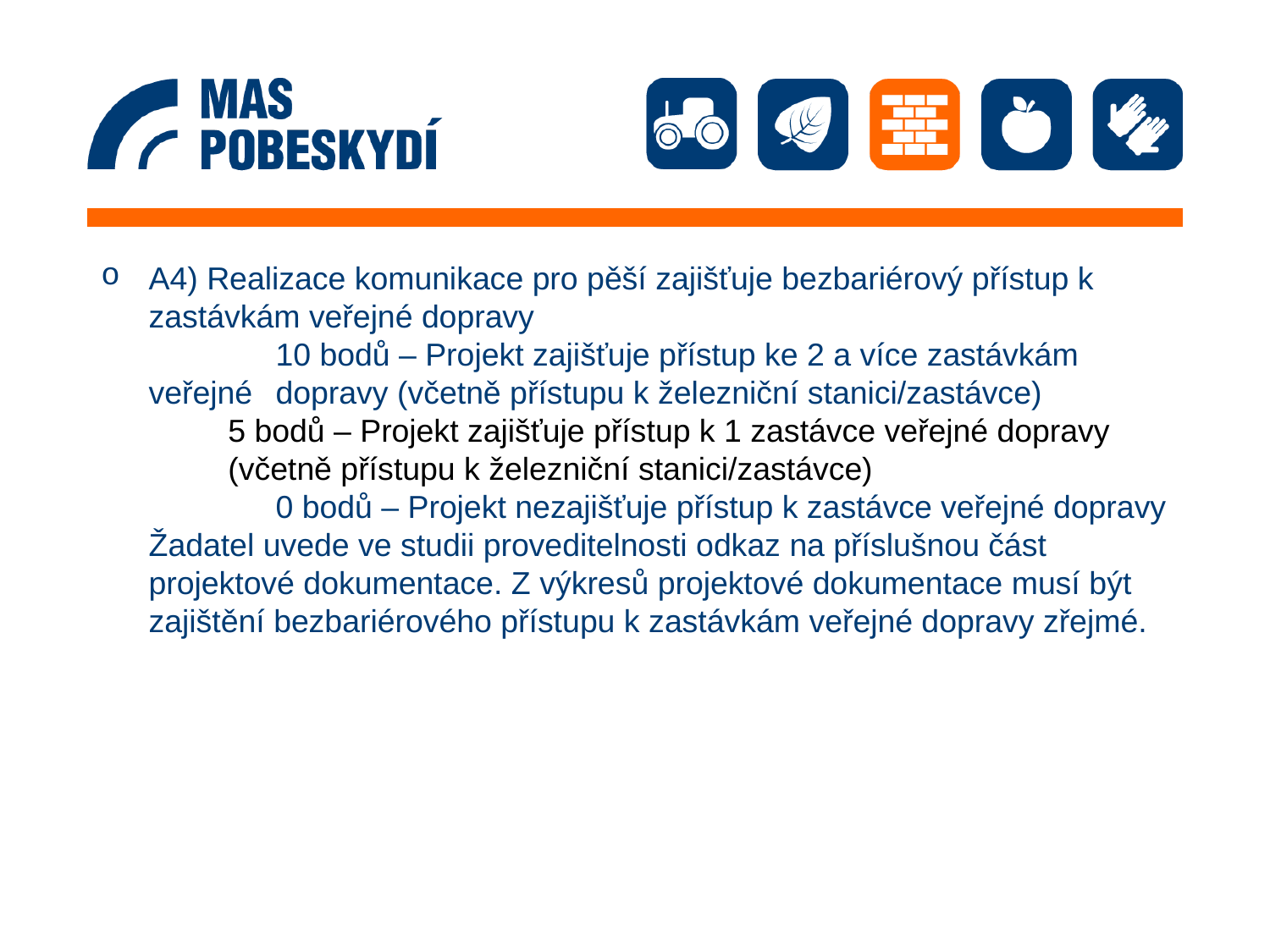

A4) Realizace komunikace pro pěší zajišťuje bezbariérový přístup k zastávkám veřejné dopravy
		10 bodů – Projekt zajišťuje přístup ke 2 a více zastávkám veřejné 	dopravy (včetně přístupu k železniční stanici/zastávce)
5 bodů – Projekt zajišťuje přístup k 1 zastávce veřejné dopravy (včetně přístupu k železniční stanici/zastávce)
		0 bodů – Projekt nezajišťuje přístup k zastávce veřejné dopravy
	Žadatel uvede ve studii proveditelnosti odkaz na příslušnou část projektové dokumentace. Z výkresů projektové dokumentace musí být zajištění bezbariérového přístupu k zastávkám veřejné dopravy zřejmé.